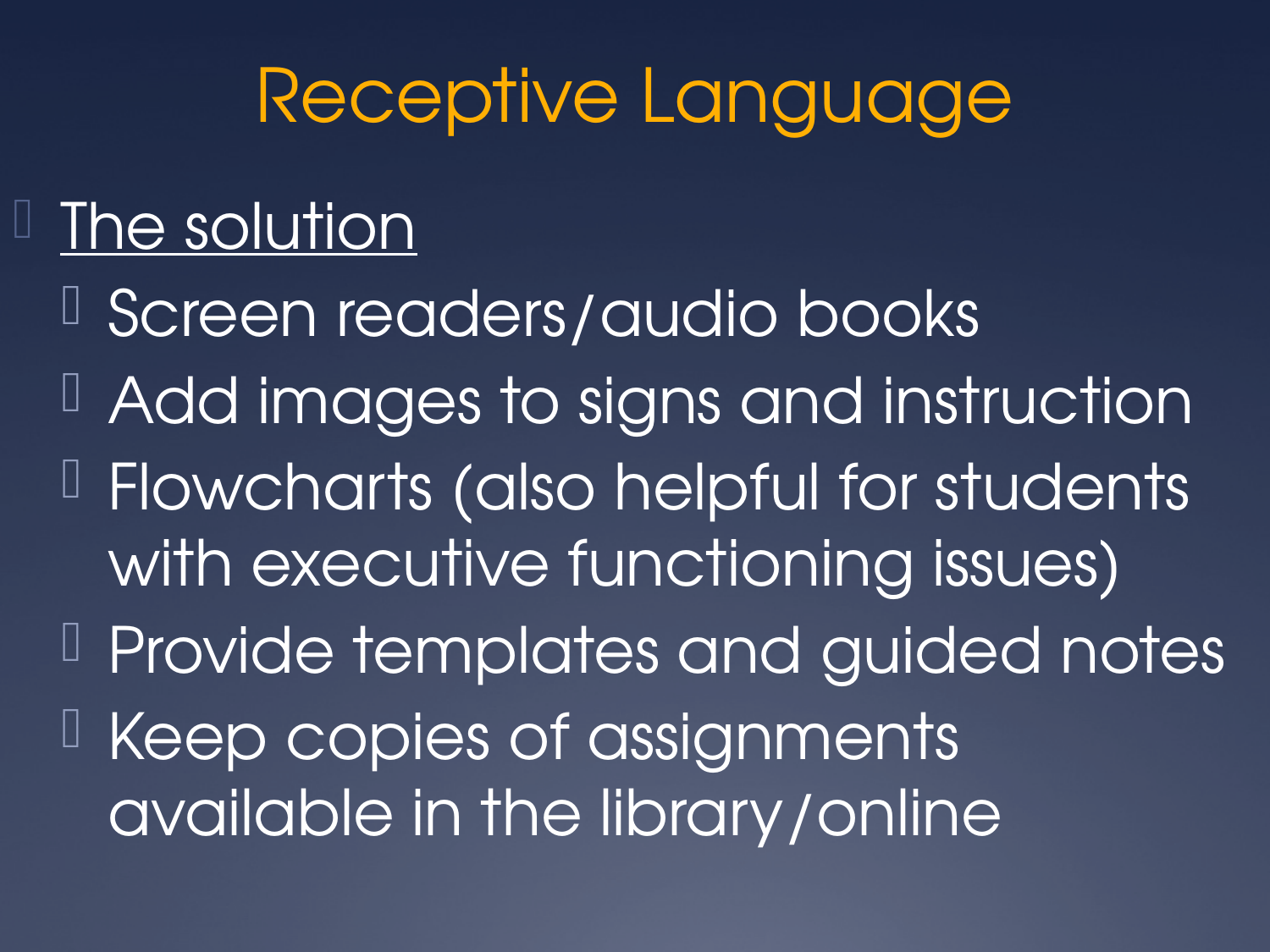

# Receptive Language
The solution
Screen readers/audio books
Add images to signs and instruction
Flowcharts (also helpful for students with executive functioning issues)
Provide templates and guided notes
Keep copies of assignments available in the library/online